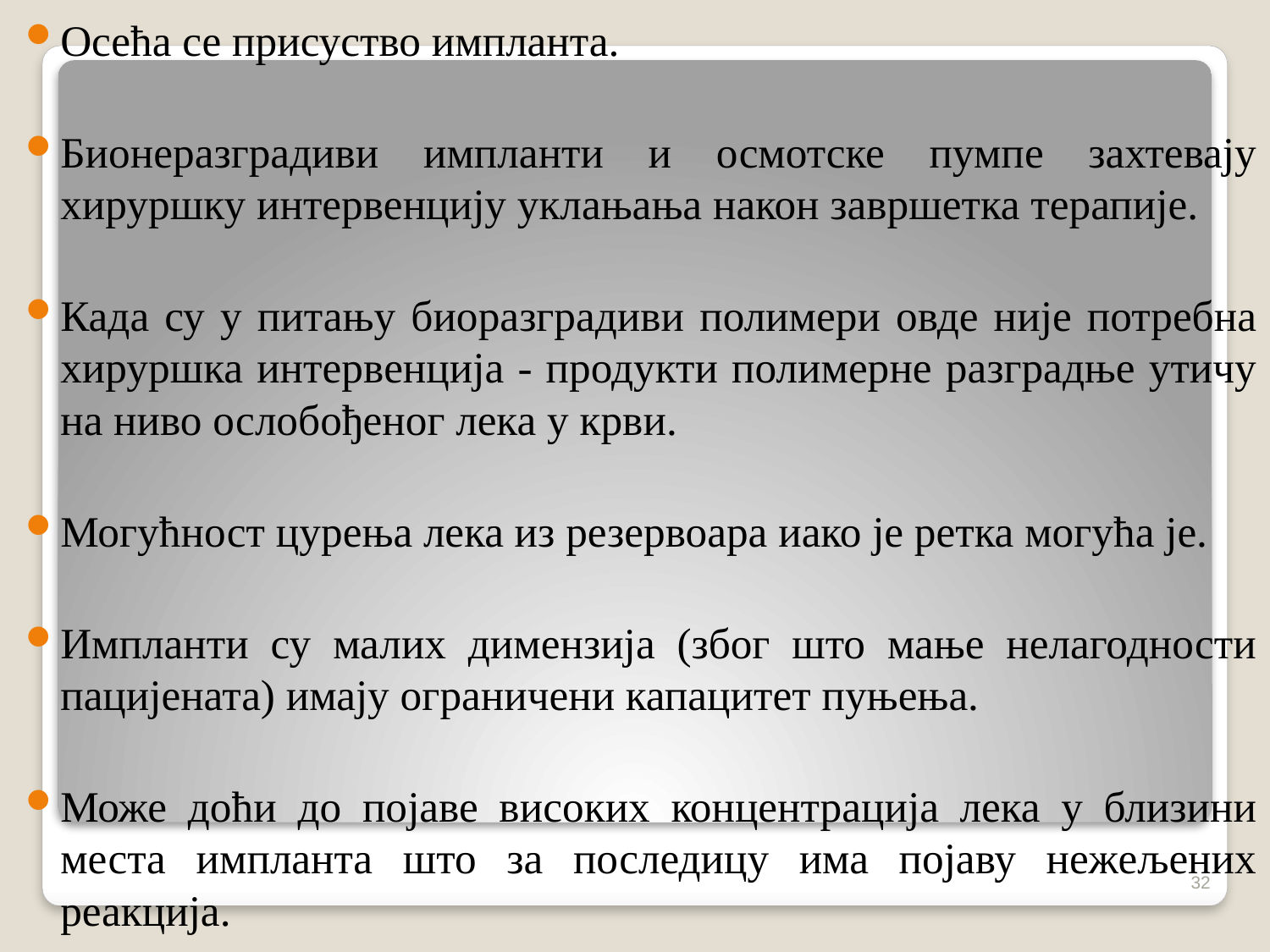

Осећа се присуство импланта.

Бионеразградиви импланти и осмотске пумпе захтевају хируршку интервенцију уклањања након завршетка терапије.

Када су у питању биоразградиви полимери овде није потребна хируршка интервенција - продукти полимерне разградње утичу на ниво ослобођеног лека у крви.

Могућност цурења лека из резервоара иако је ретка могућа је.

Импланти су малих димензија (због што мање нелагодности пацијената) имају ограничени капацитет пуњења.

Може доћи до појаве високих концентрација лека у близини места импланта што за последицу има појаву нежељених реакција.
32